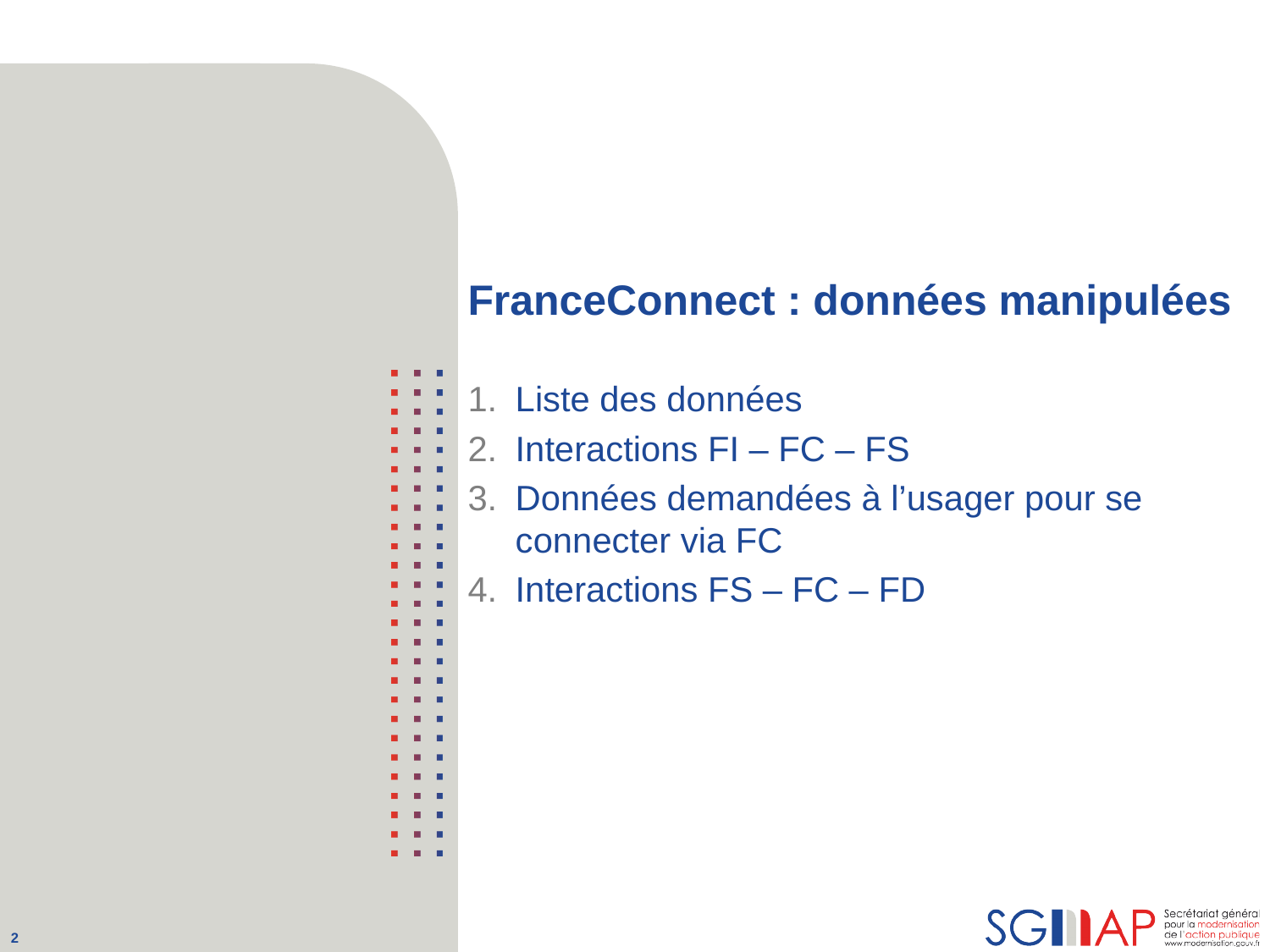

# FranceConnect : données manipulées
Liste des données
Interactions FI – FC – FS
Données demandées à l’usager pour se connecter via FC
Interactions FS – FC – FD